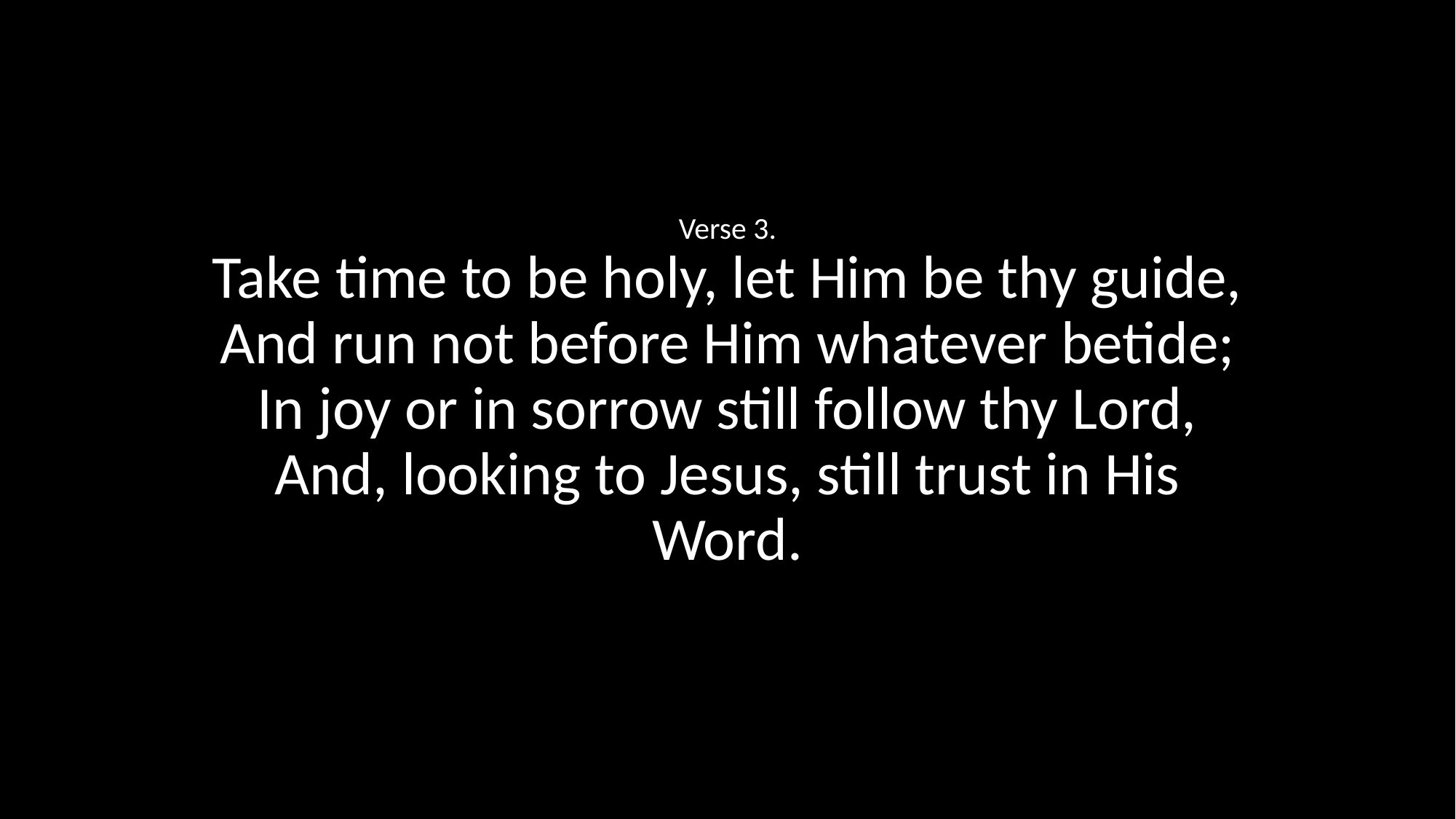

Verse 3.
Take time to be holy, let Him be thy guide,
And run not before Him whatever betide;
In joy or in sorrow still follow thy Lord,
And, looking to Jesus, still trust in His Word.